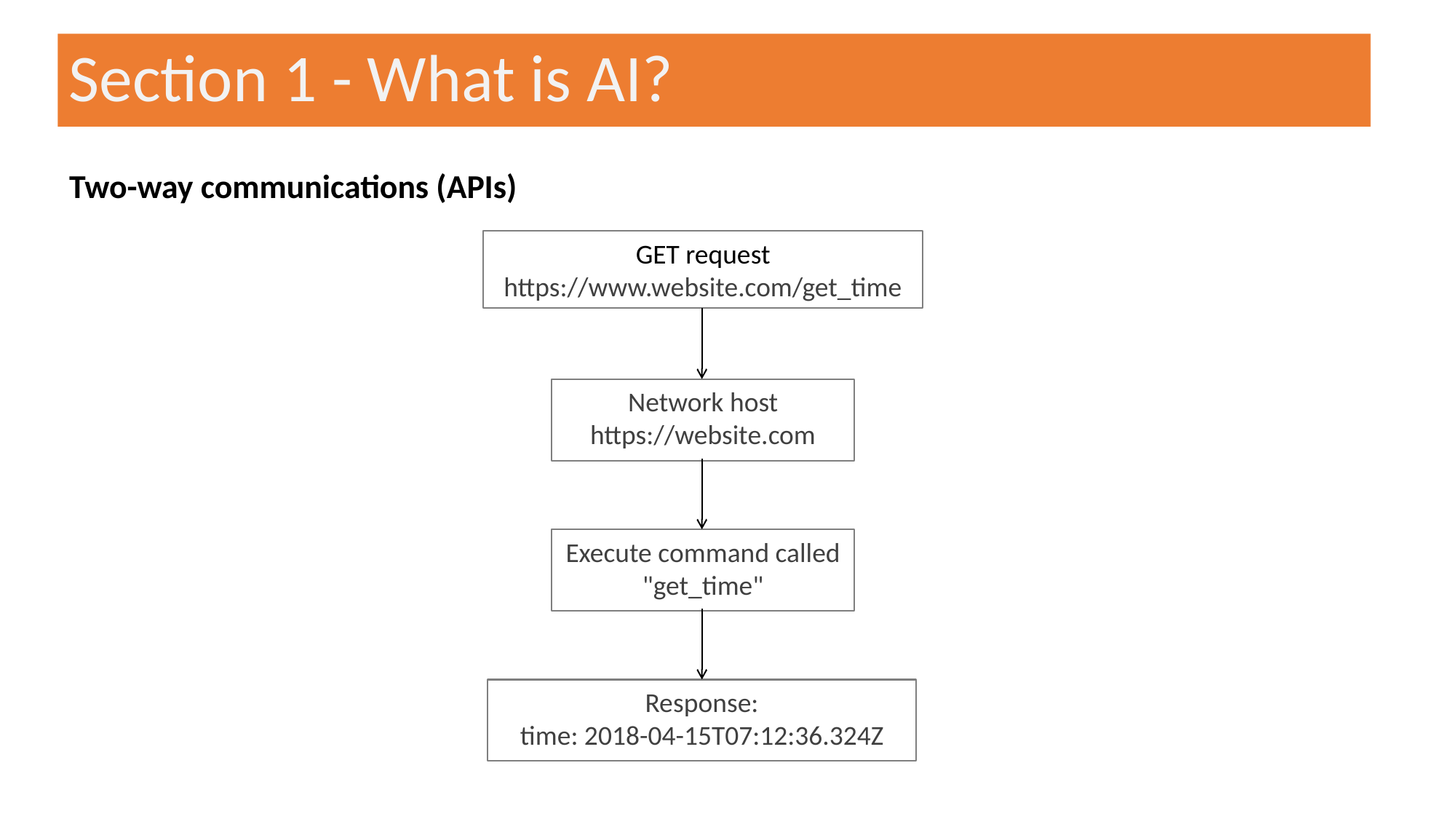

Section 1 - What is AI?
Two-way communications (APIs)
GET request
https://www.website.com/get_time
Network host
https://website.com
Execute command called "get_time"
Response:
time: 2018-04-15T07:12:36.324Z